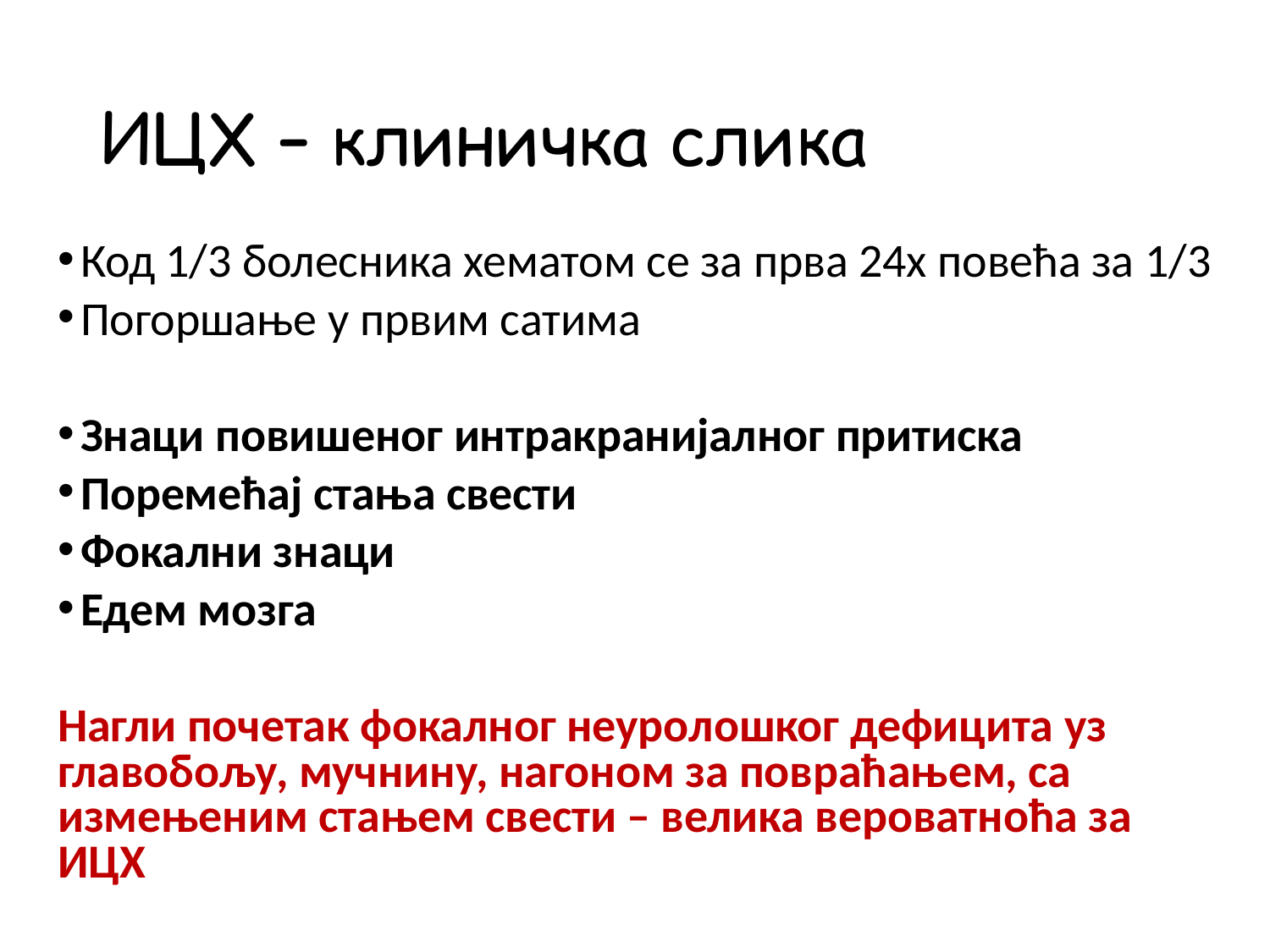

# ИЦХ – клиничка слика
Код 1/3 болесника хематом се за прва 24х повећа за 1/3
Погоршање у првим сатима

Знаци повишеног интракранијалног притиска
Поремећај стања свести
Фокални знаци
Едем мозга

Нагли почетак фокалног неуролошког дефицита уз главобољу, мучнину, нагоном за повраћањем, са измењеним стањем свести – велика вероватноћа за ИЦХ